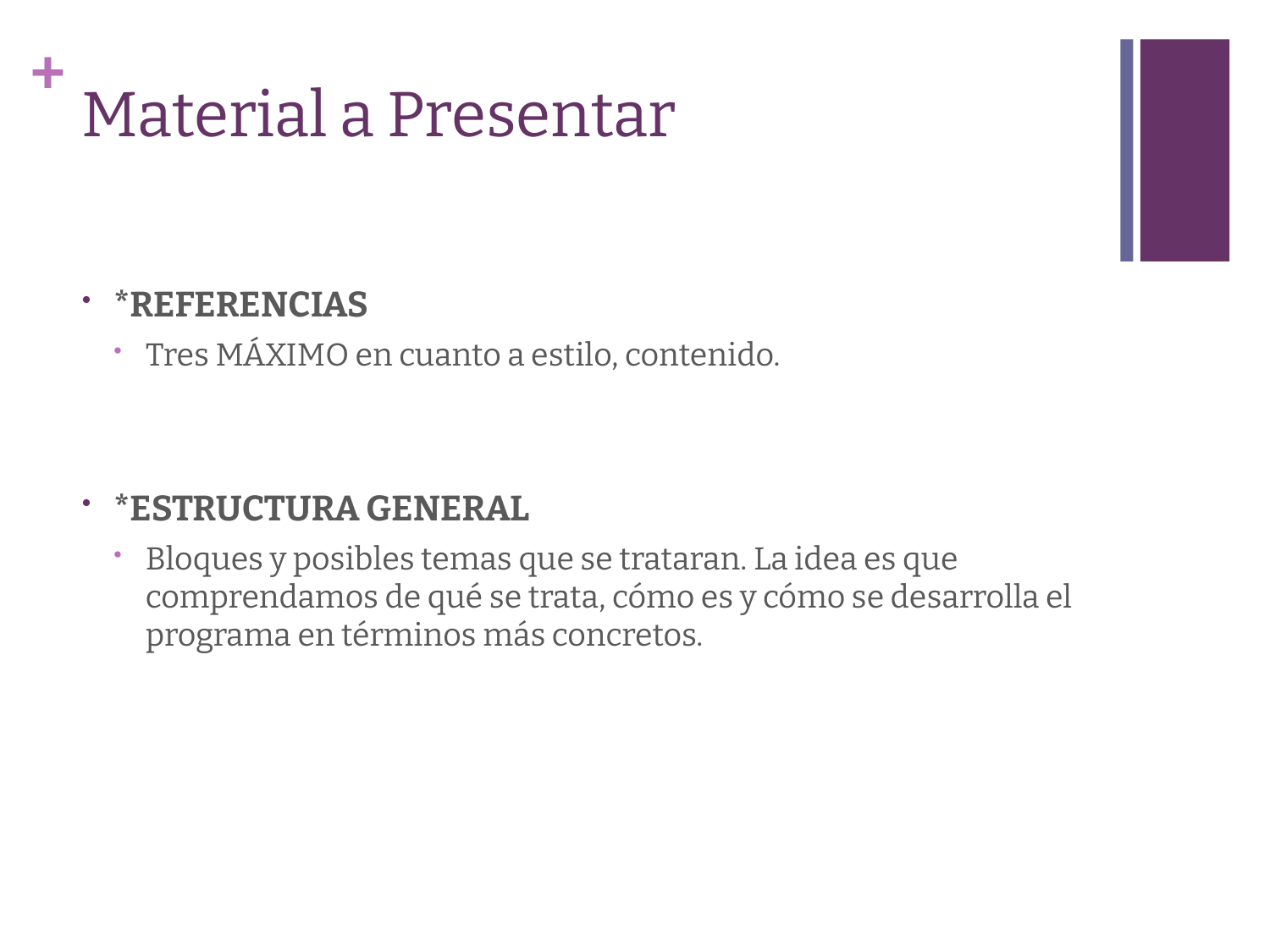

# Material a Presentar
*REFERENCIAS
Tres MÁXIMO en cuanto a estilo, contenido.

*ESTRUCTURA GENERAL
Bloques y posibles temas que se trataran. La idea es que comprendamos de qué se trata, cómo es y cómo se desarrolla el programa en términos más concretos.